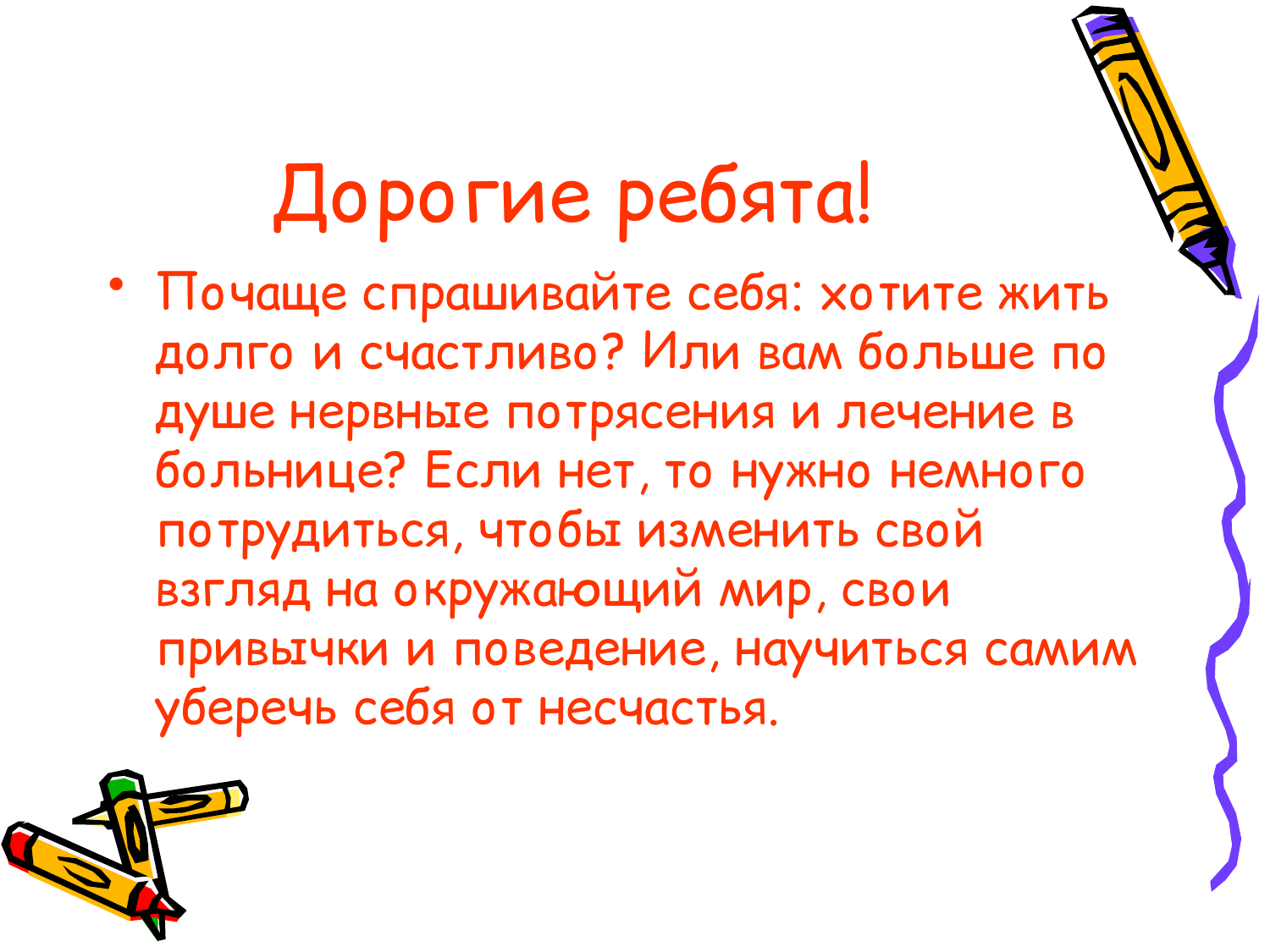

# Дорогие ребята!
Почаще спрашивайте себя: хотите жить долго и счастливо? Или вам больше по душе нервные потрясения и лечение в больнице? Если нет, то нужно немного потрудиться, чтобы изменить свой взгляд на окружающий мир, свои привычки и поведение, научиться самим уберечь себя от несчастья.